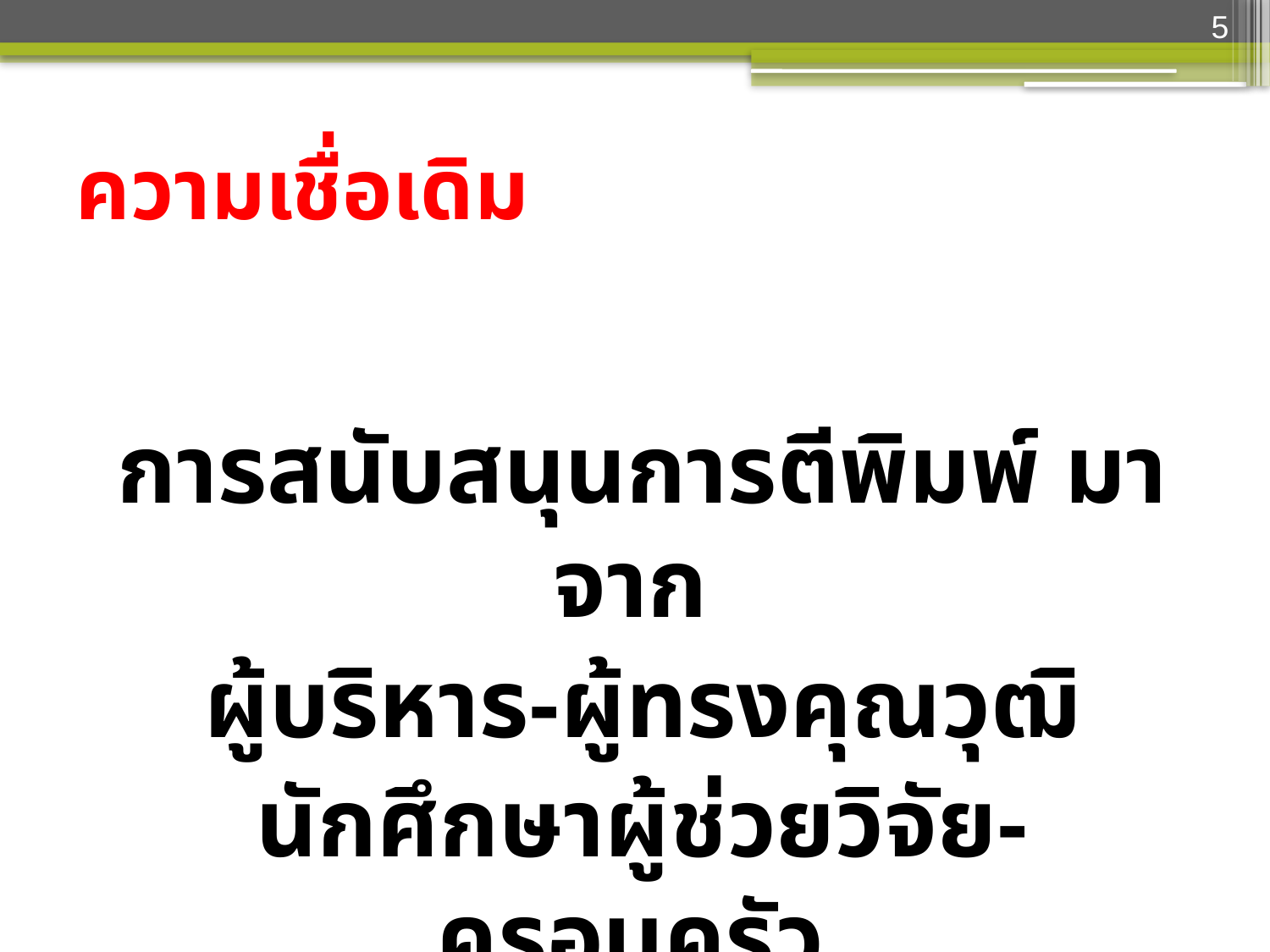

5
# ความเชื่อเดิม

การสนับสนุนการตีพิมพ์ มาจาก
ผู้บริหาร-ผู้ทรงคุณวุฒิ
นักศึกษาผู้ช่วยวิจัย-ครอบครัว